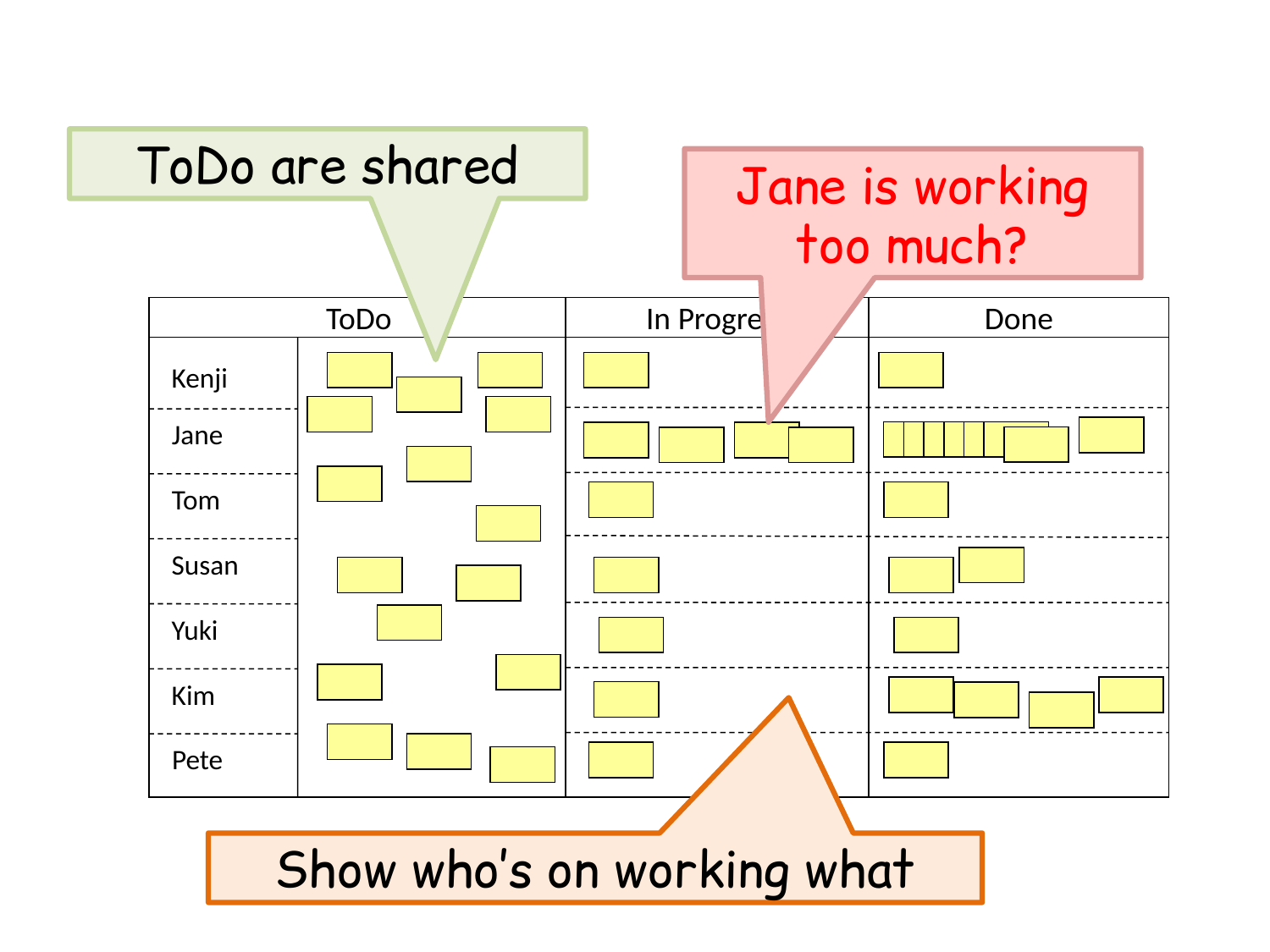

#
ToDo are shared
Jane is working too much?

ToDo
In Progress
Done

Kenji

Jane

Tom

Susan

Yuki

Kim

Pete

Show who’s on working what